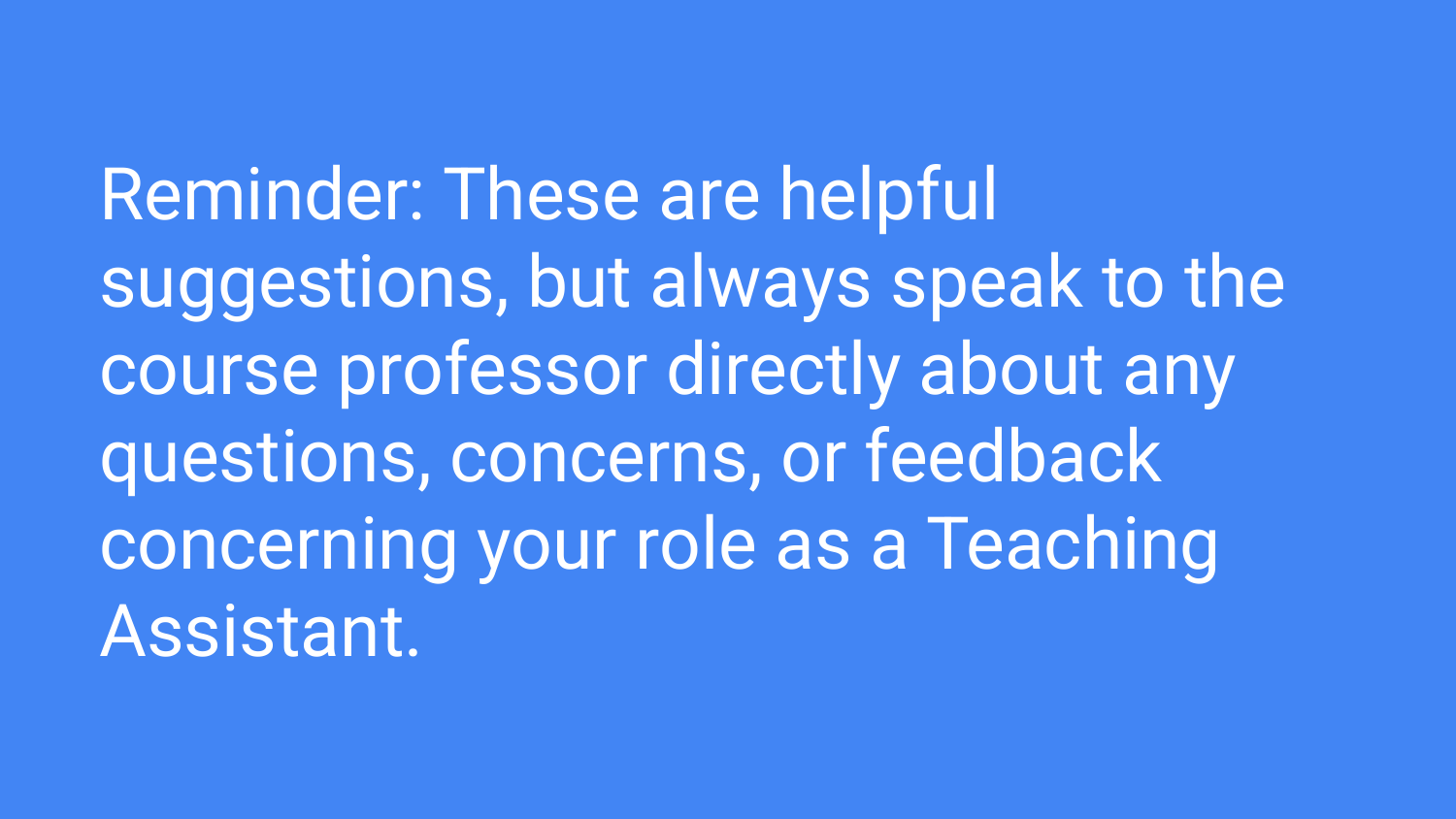

# Reminder: These are helpful suggestions, but always speak to the course professor directly about any questions, concerns, or feedback concerning your role as a Teaching Assistant.